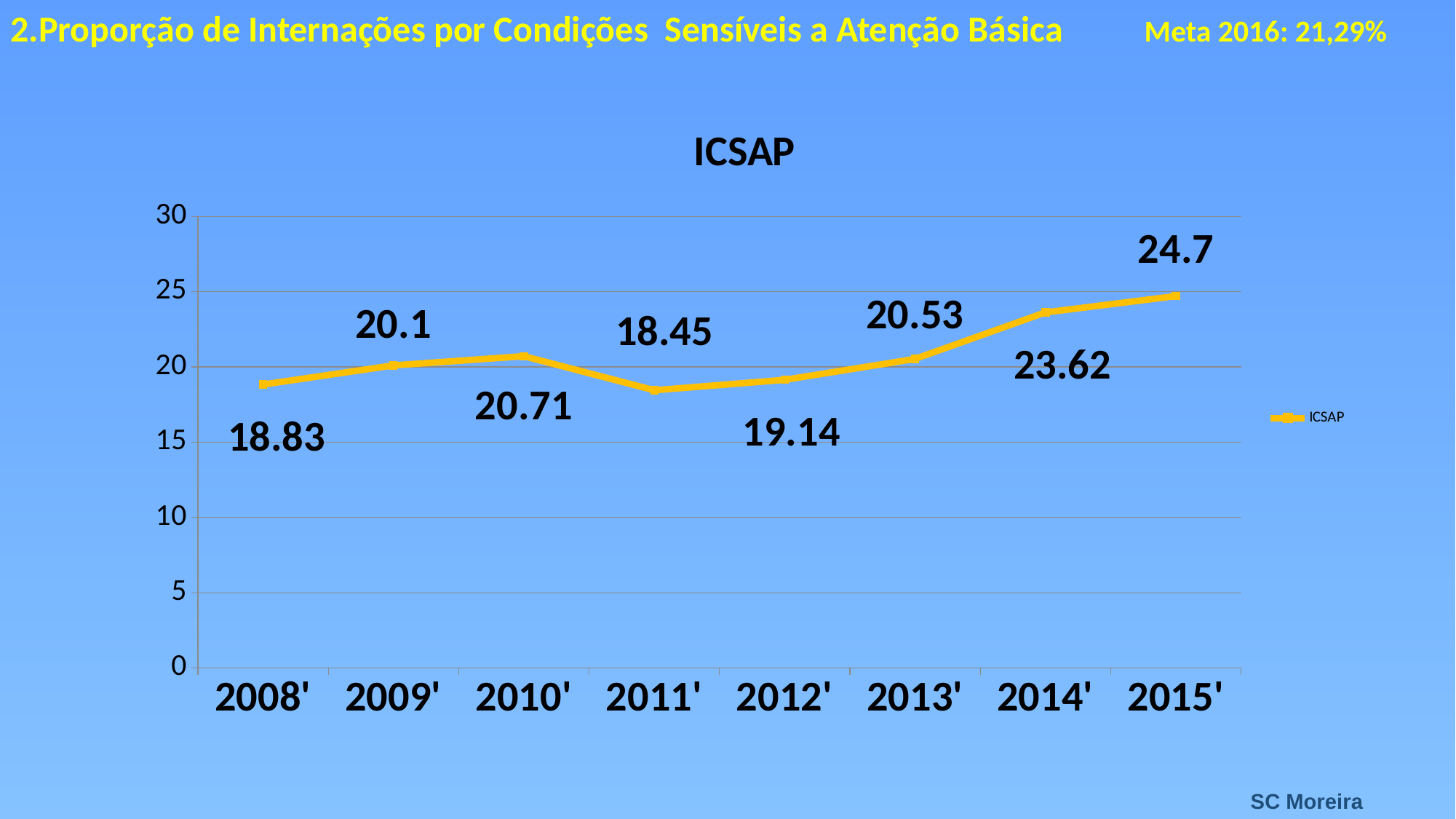

2.Proporção de Internações por Condições  Sensíveis a Atenção Básica          Meta 2016: 21,29%

### Chart:

| Category | ICSAP |
|---|---|
| 2008' | 18.82999999999999 |
| 2009' | 20.1 |
| 2010' | 20.71 |
| 2011' | 18.45 |
| 2012' | 19.14 |
| 2013' | 20.53 |
| 2014' | 23.62 |
| 2015' | 24.7 |
SC Moreira